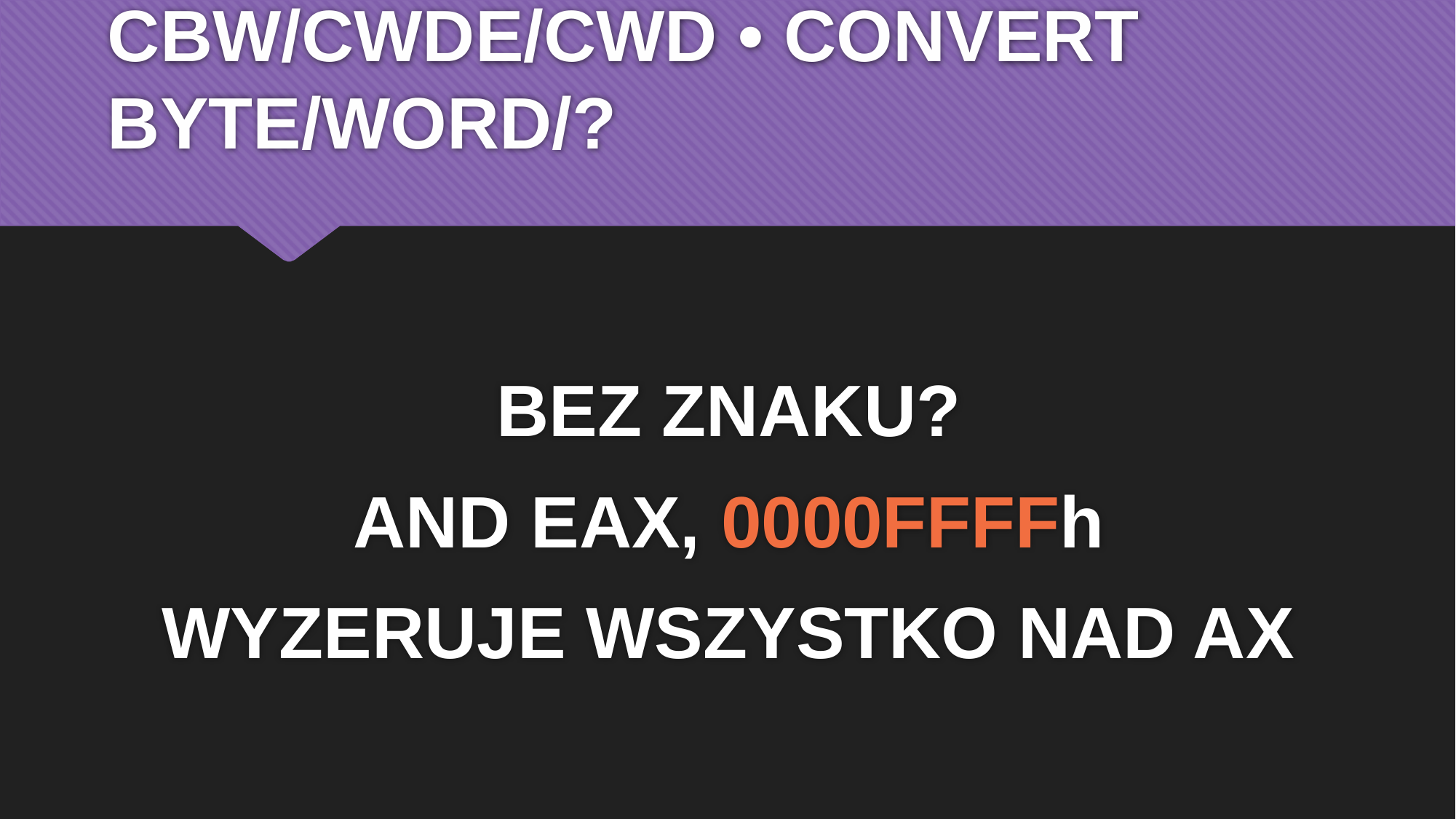

# CBW/CWDE/CWD • CONVERT BYTE/WORD/?
BEZ ZNAKU?
AND EAX, 0000FFFFh
WYZERUJE WSZYSTKO NAD AX